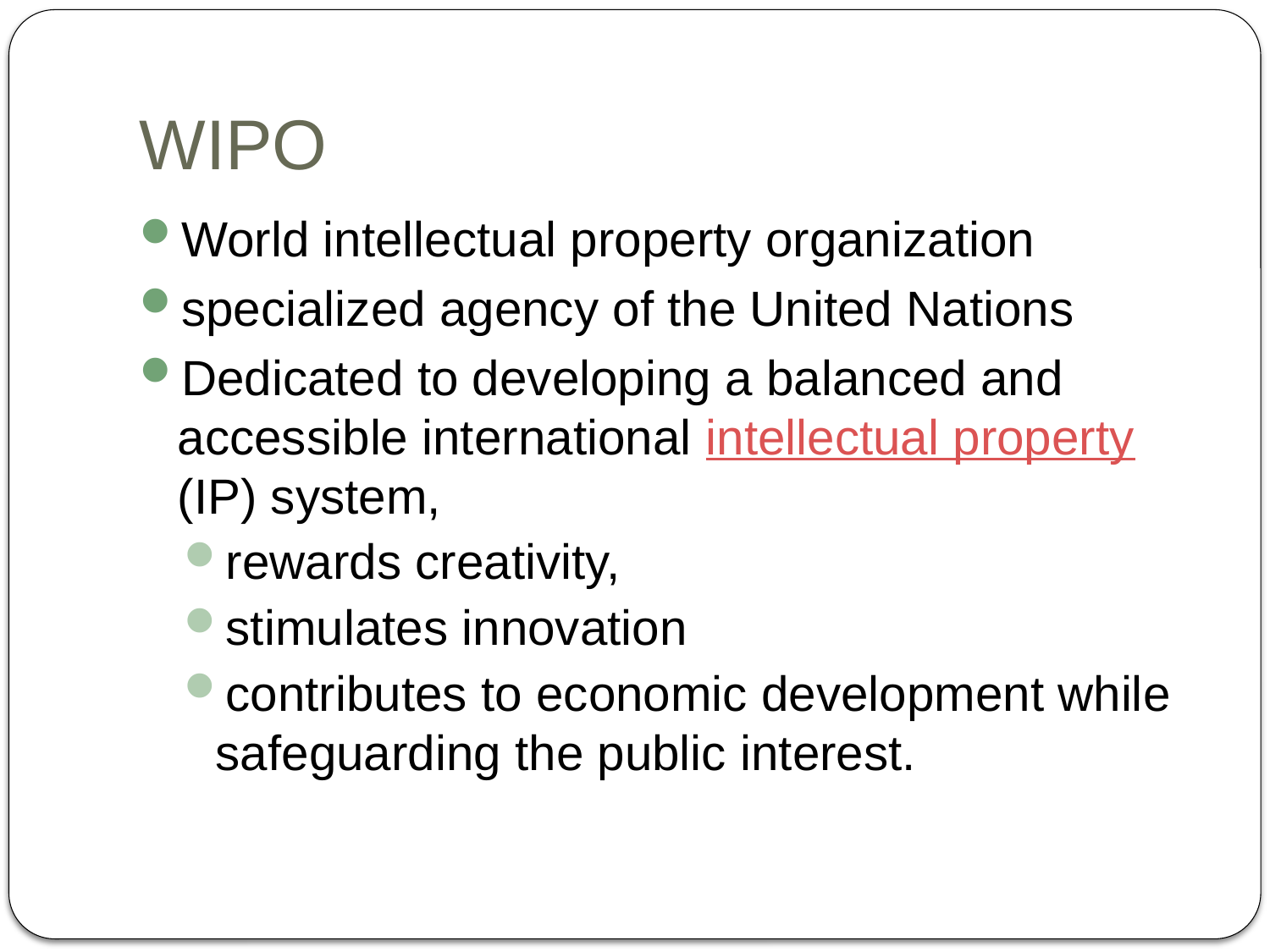

# WIPO
World intellectual property organization
specialized agency of the United Nations
Dedicated to developing a balanced and accessible international intellectual property (IP) system,
rewards creativity,
stimulates innovation
contributes to economic development while safeguarding the public interest.